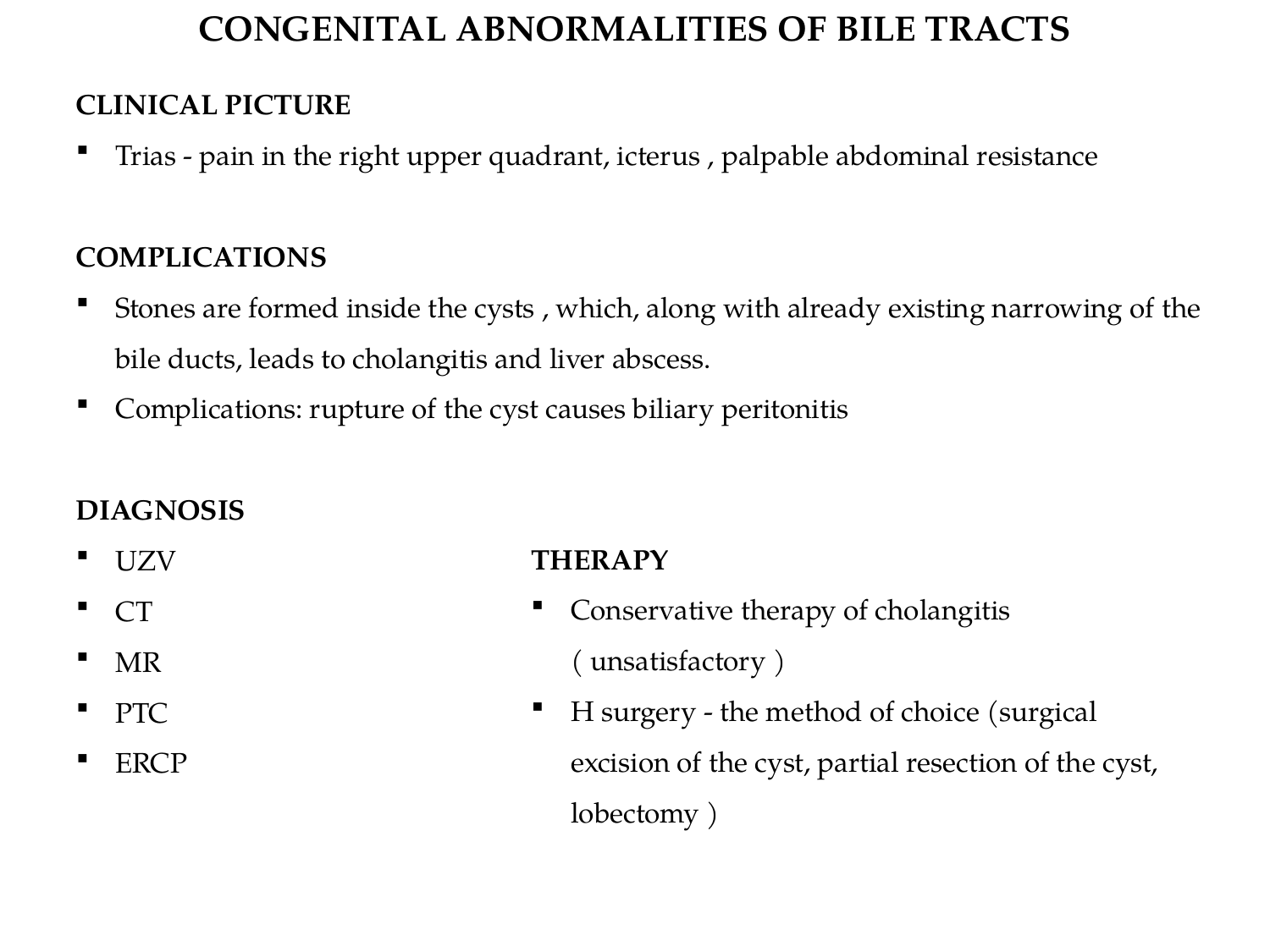

CONGENITAL ABNORMALITIES OF BILE TRACTS
CLINICAL PICTURE
Trias - pain in the right upper quadrant, icterus , palpable abdominal resistance

COMPLICATIONS
Stones are formed inside the cysts , which, along with already existing narrowing of the bile ducts, leads to cholangitis and liver abscess.
Complications: rupture of the cyst causes biliary peritonitis

DIAGNOSIS
UZV
CT
MR
PTC
ERCP
THERAPY
Conservative therapy of cholangitis ( unsatisfactory )
H surgery - the method of choice (surgical excision of the cyst, partial resection of the cyst, lobectomy )